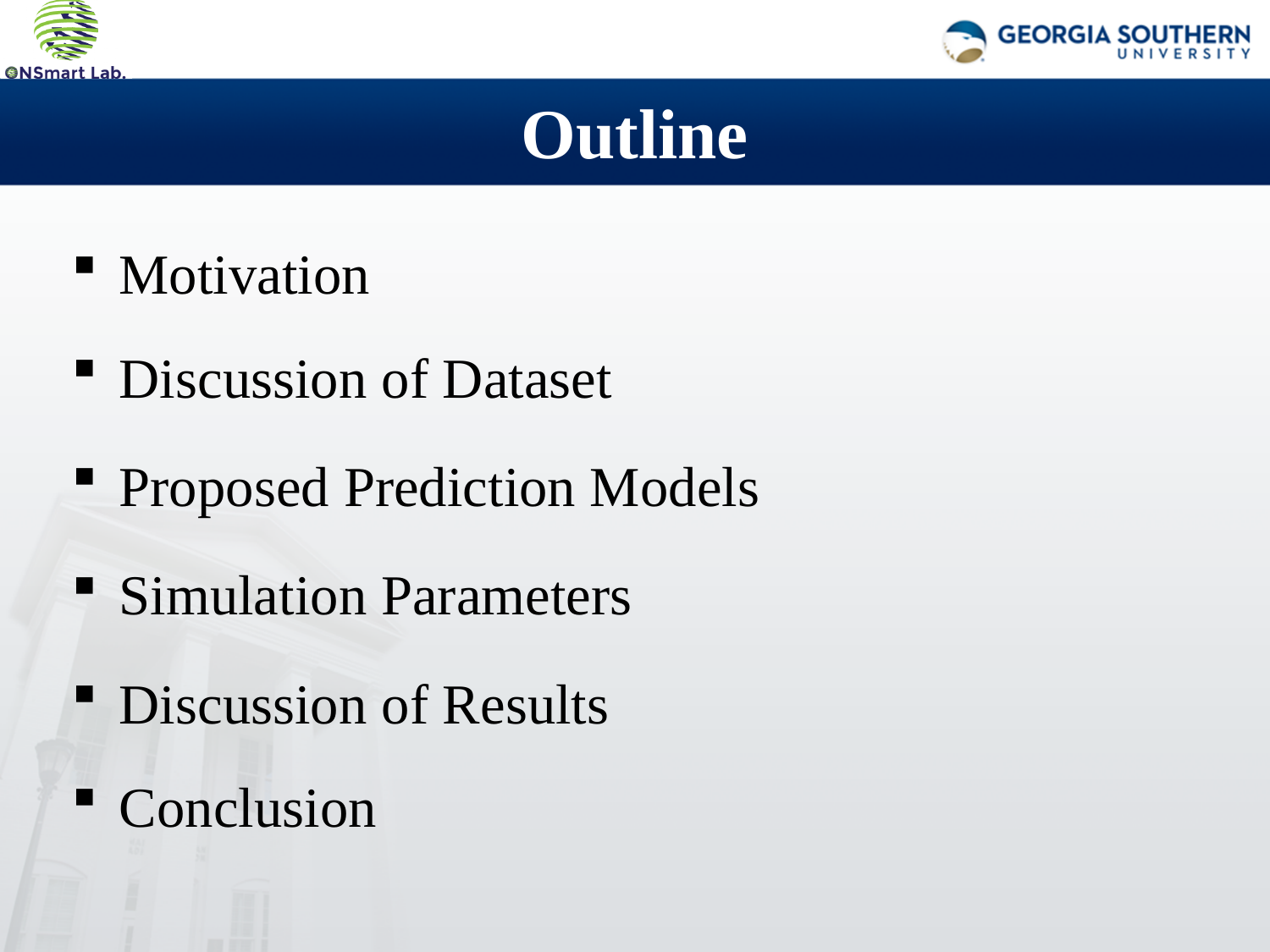

# Outline
Motivation

Discussion of Dataset

Proposed Prediction Models

Simulation Parameters

Discussion of Results

Conclusion